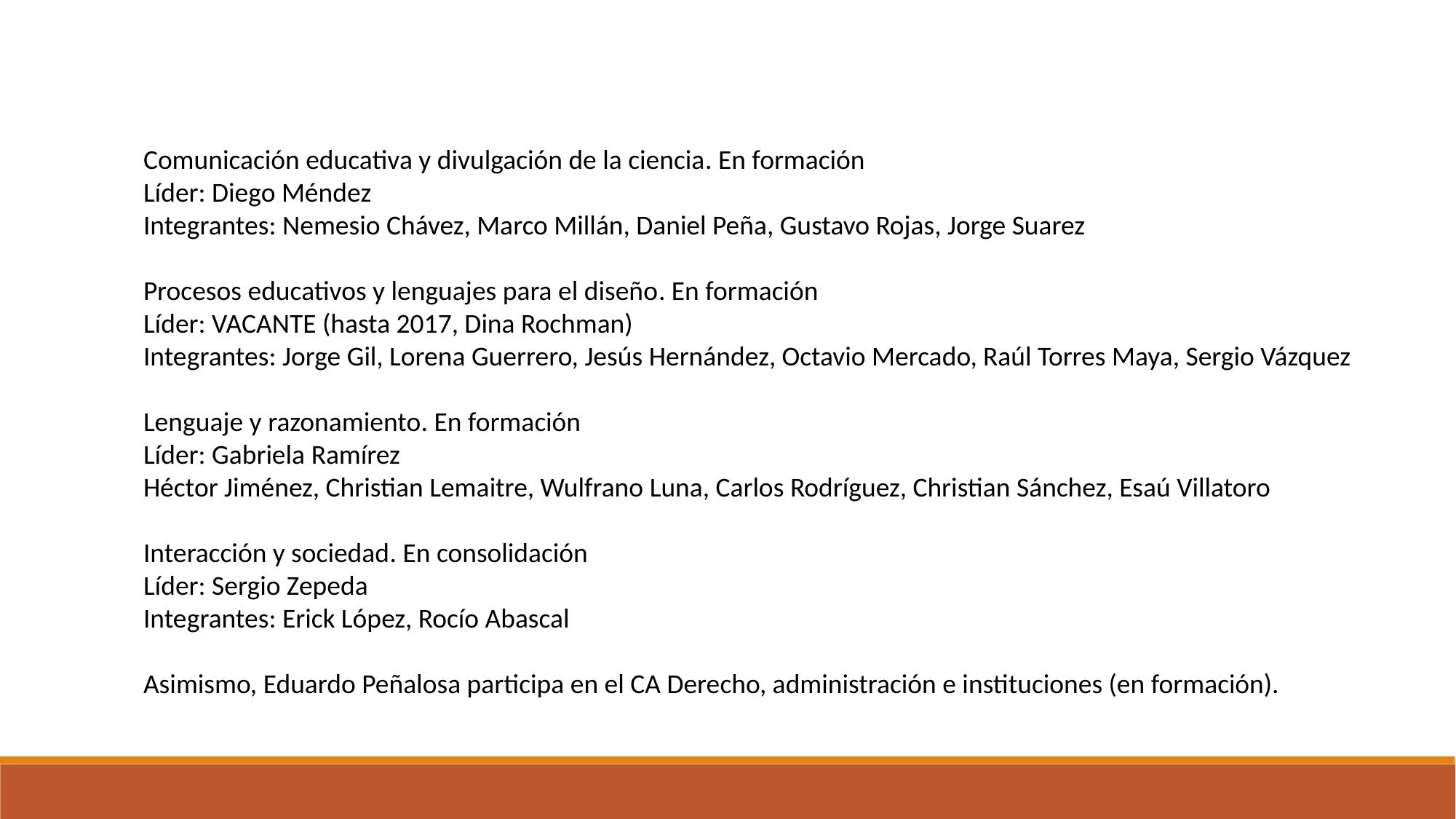

Comunicación educativa y divulgación de la ciencia. En formación
Líder: Diego Méndez
Integrantes: Nemesio Chávez, Marco Millán, Daniel Peña, Gustavo Rojas, Jorge Suarez

Procesos educativos y lenguajes para el diseño. En formación
Líder: VACANTE (hasta 2017, Dina Rochman)
Integrantes: Jorge Gil, Lorena Guerrero, Jesús Hernández, Octavio Mercado, Raúl Torres Maya, Sergio Vázquez

Lenguaje y razonamiento. En formación
Líder: Gabriela Ramírez
Héctor Jiménez, Christian Lemaitre, Wulfrano Luna, Carlos Rodríguez, Christian Sánchez, Esaú Villatoro
Interacción y sociedad. En consolidación
Líder: Sergio Zepeda
Integrantes: Erick López, Rocío Abascal

Asimismo, Eduardo Peñalosa participa en el CA Derecho, administración e instituciones (en formación).